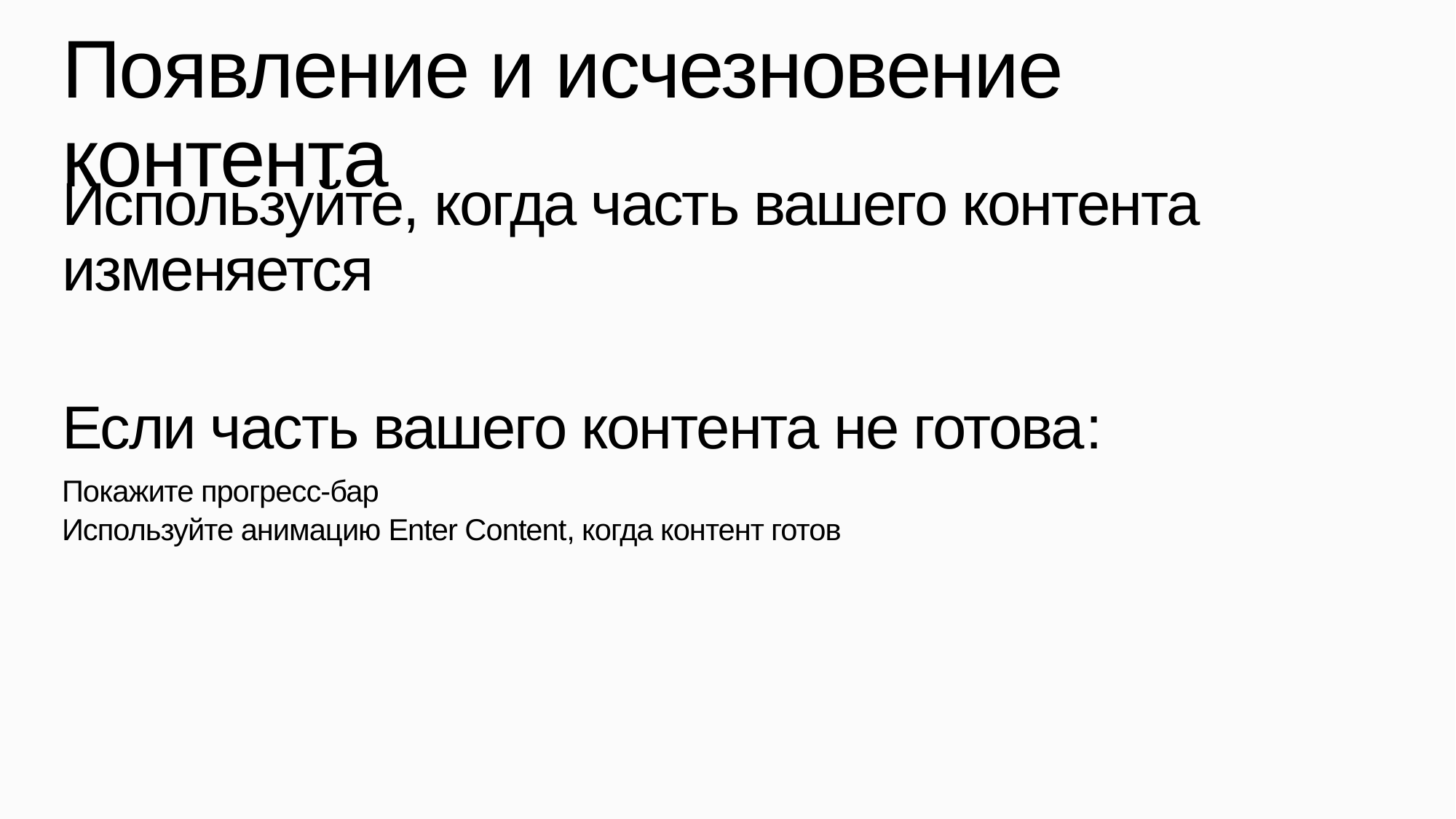

# Появление и исчезновение контента
Используйте, когда часть вашего контента изменяется

Если часть вашего контента не готова:
Покажите прогресс-бар
Используйте анимацию Enter Content, когда контент готов